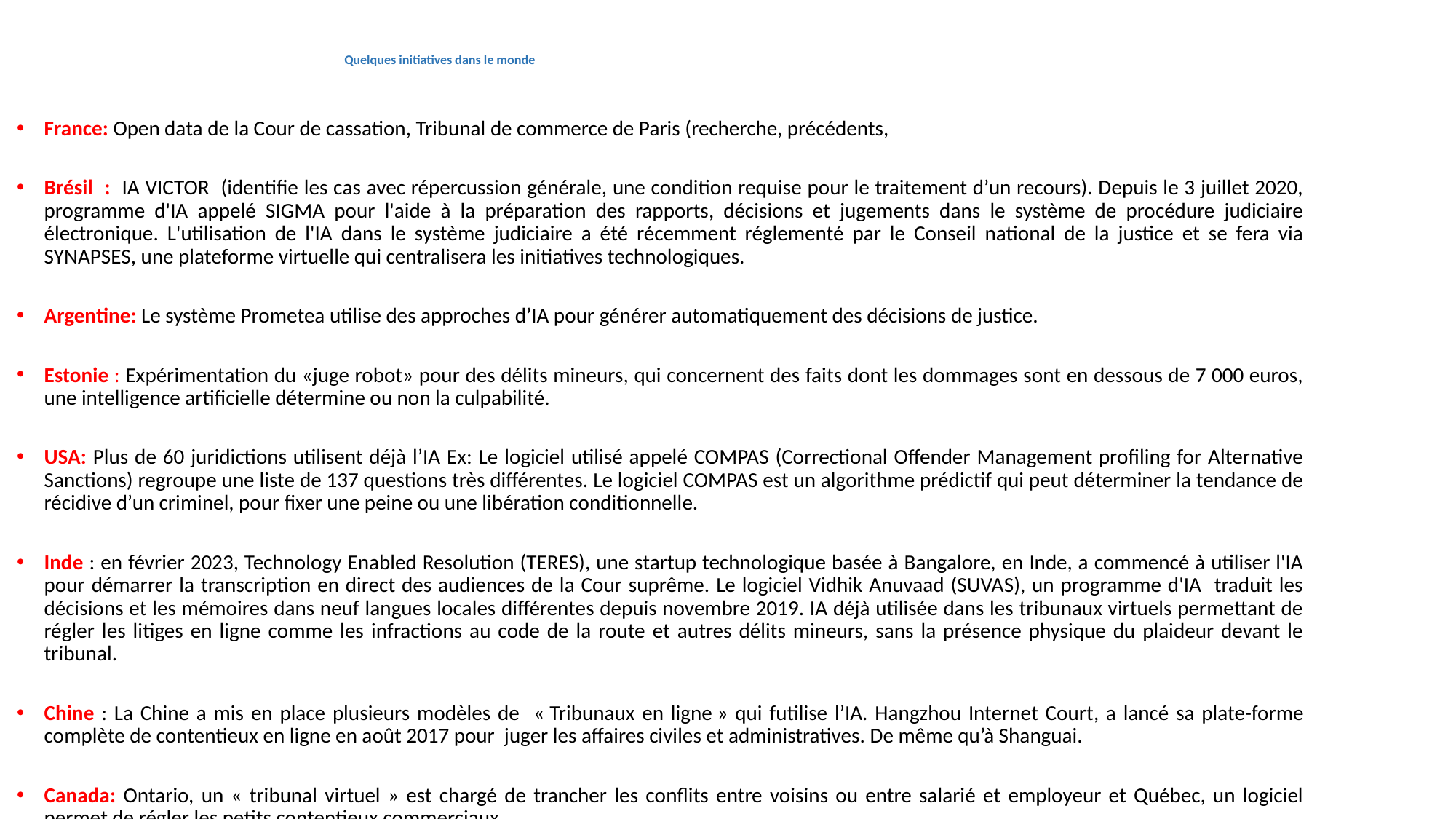

# Quelques initiatives dans le monde
France: Open data de la Cour de cassation, Tribunal de commerce de Paris (recherche, précédents,
Brésil  :  IA VICTOR  (identifie les cas avec répercussion générale, une condition requise pour le traitement d’un recours). Depuis le 3 juillet 2020, programme d'IA appelé SIGMA pour l'aide à la préparation des rapports, décisions et jugements dans le système de procédure judiciaire électronique. L'utilisation de l'IA dans le système judiciaire a été récemment réglementé par le Conseil national de la justice et se fera via SYNAPSES, une plateforme virtuelle qui centralisera les initiatives technologiques.
Argentine: Le système Prometea utilise des approches d’IA pour générer automatiquement des décisions de justice.
Estonie : Expérimentation du «juge robot» pour des délits mineurs, qui concernent des faits dont les dommages sont en dessous de 7 000 euros, une intelligence artificielle détermine ou non la culpabilité.
USA: Plus de 60 juridictions utilisent déjà l’IA Ex: Le logiciel utilisé appelé COMPAS (Correctional Offender Management profiling for Alternative Sanctions) regroupe une liste de 137 questions très différentes. Le logiciel COMPAS est un algorithme prédictif qui peut déterminer la tendance de récidive d’un criminel, pour fixer une peine ou une libération conditionnelle.
Inde : en février 2023, Technology Enabled Resolution (TERES), une startup technologique basée à Bangalore, en Inde, a commencé à utiliser l'IA pour démarrer la transcription en direct des audiences de la Cour suprême. Le logiciel Vidhik Anuvaad (SUVAS), un programme d'IA  traduit les décisions et les mémoires dans neuf langues locales différentes depuis novembre 2019. IA déjà utilisée dans les tribunaux virtuels permettant de régler les litiges en ligne comme les infractions au code de la route et autres délits mineurs, sans la présence physique du plaideur devant le tribunal.
Chine : La Chine a mis en place plusieurs modèles de  « Tribunaux en ligne » qui futilise l’IA. Hangzhou Internet Court, a lancé sa plate-forme complète de contentieux en ligne en août 2017 pour  juger les affaires civiles et administratives. De même qu’à Shanguai.
Canada: Ontario, un « tribunal virtuel » est chargé de trancher les conflits entre voisins ou entre salarié et employeur et Québec, un logiciel permet de régler les petits contentieux commerciaux.